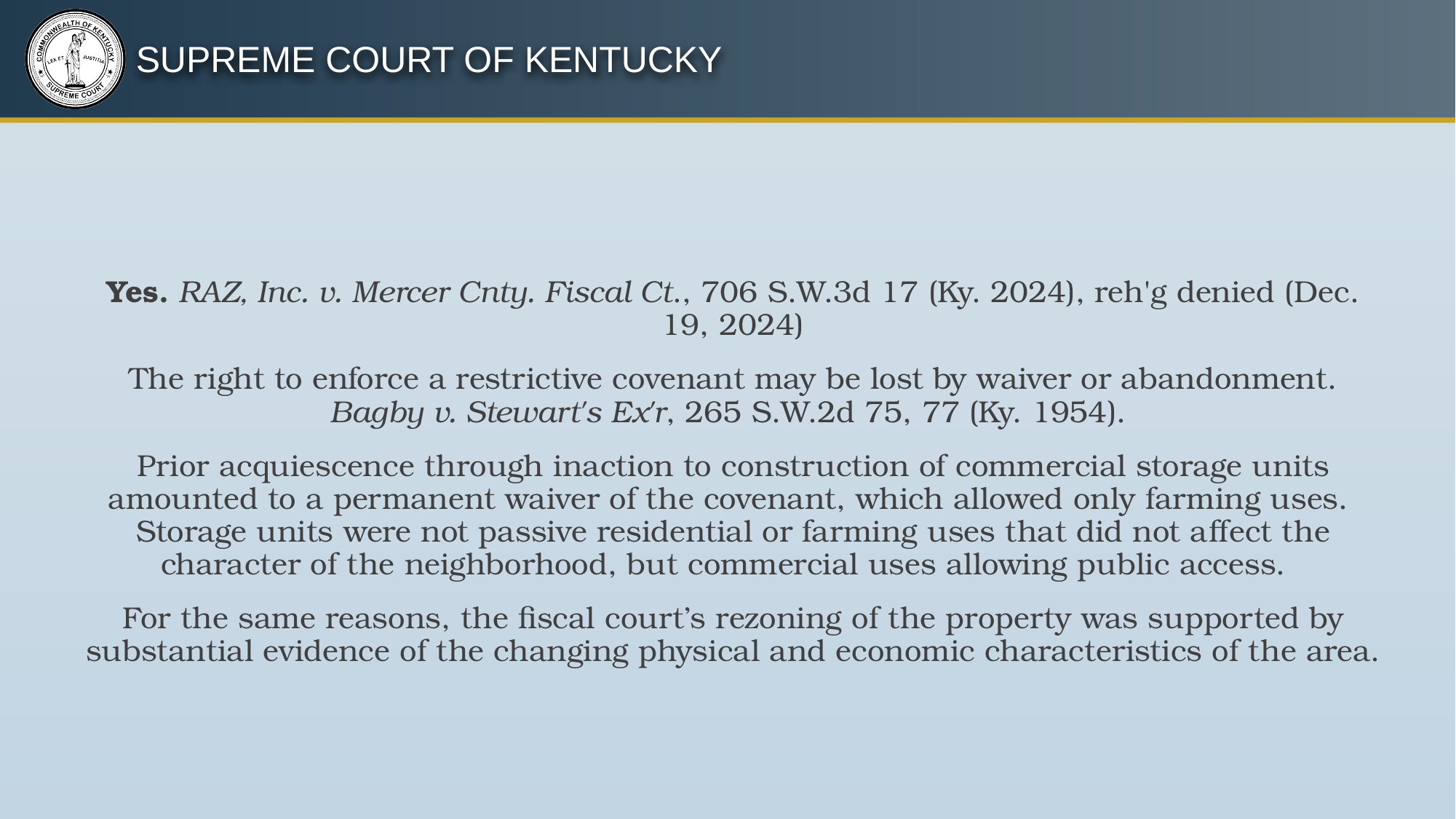

Yes. RAZ, Inc. v. Mercer Cnty. Fiscal Ct., 706 S.W.3d 17 (Ky. 2024), reh'g denied (Dec. 19, 2024)
The right to enforce a restrictive covenant may be lost by waiver or abandonment. Bagby v. Stewart's Ex'r, 265 S.W.2d 75, 77 (Ky. 1954).
Prior acquiescence through inaction to construction of commercial storage units amounted to a permanent waiver of the covenant, which allowed only farming uses.  Storage units were not passive residential or farming uses that did not affect the character of the neighborhood, but commercial uses allowing public access.
For the same reasons, the fiscal court’s rezoning of the property was supported by substantial evidence of the changing physical and economic characteristics of the area.